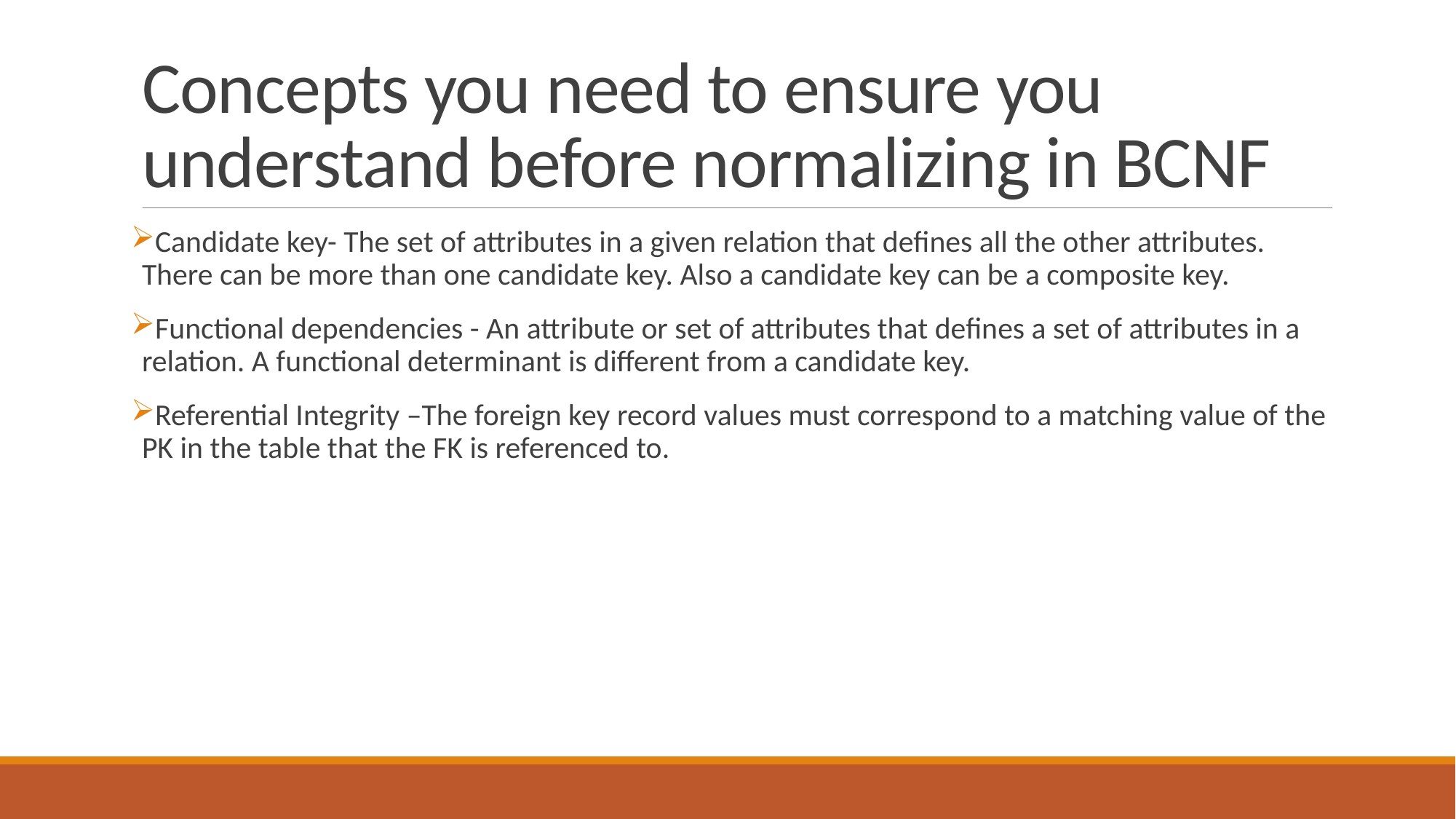

# Concepts you need to ensure you understand before normalizing in BCNF
Candidate key- The set of attributes in a given relation that defines all the other attributes. There can be more than one candidate key. Also a candidate key can be a composite key.
Functional dependencies - An attribute or set of attributes that defines a set of attributes in a relation. A functional determinant is different from a candidate key.
Referential Integrity –The foreign key record values must correspond to a matching value of the PK in the table that the FK is referenced to.